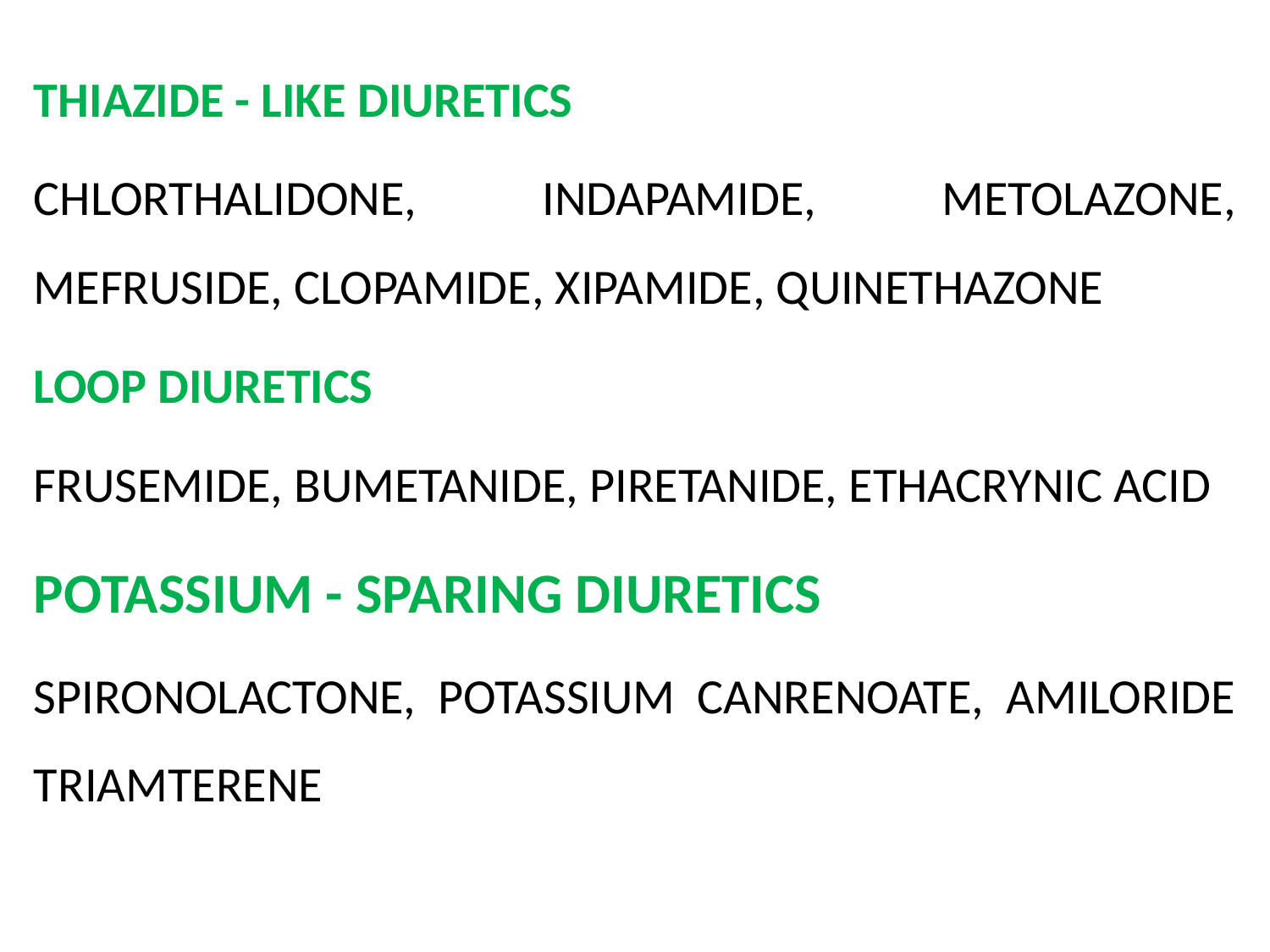

THIAZIDE - LIKE DIURETICS
CHLORTHALIDONE, INDAPAMIDE, METOLAZONE, MEFRUSIDE, CLOPAMIDE, XIPAMIDE, QUINETHAZONE
LOOP DIURETICS
FRUSEMIDE, BUMETANIDE, PIRETANIDE, ETHACRYNIC ACID
POTASSIUM - SPARING DIURETICS
SPIRONOLACTONE, POTASSIUM CANRENOATE, AMILORIDE TRIAMTERENE